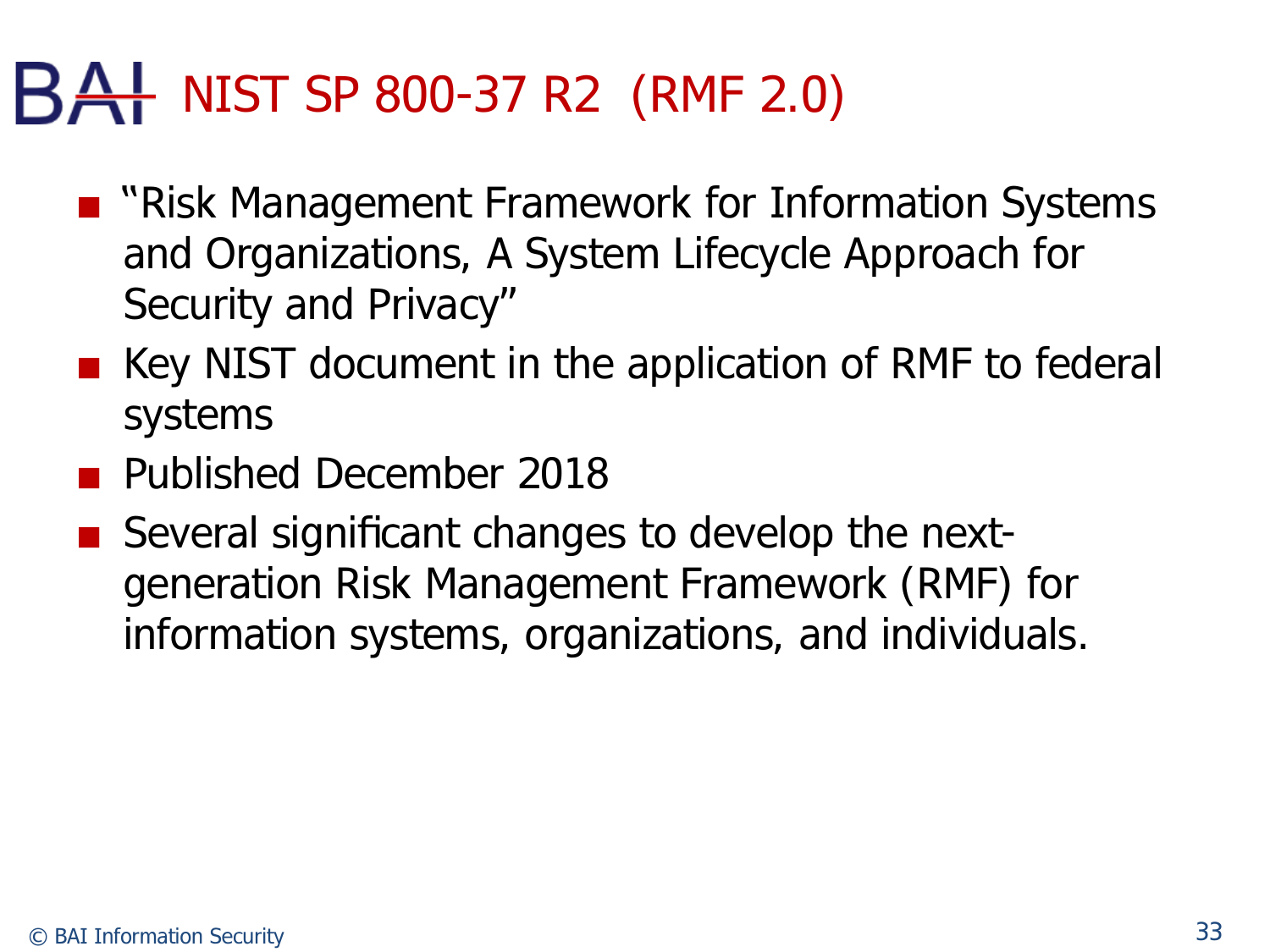

# NIST SP 800-37 R2  (RMF 2.0)
“Risk Management Framework for Information Systems and Organizations, A System Lifecycle Approach for Security and Privacy”
Key NIST document in the application of RMF to federal systems
Published December 2018
Several significant changes to develop the next-generation Risk Management Framework (RMF) for information systems, organizations, and individuals.